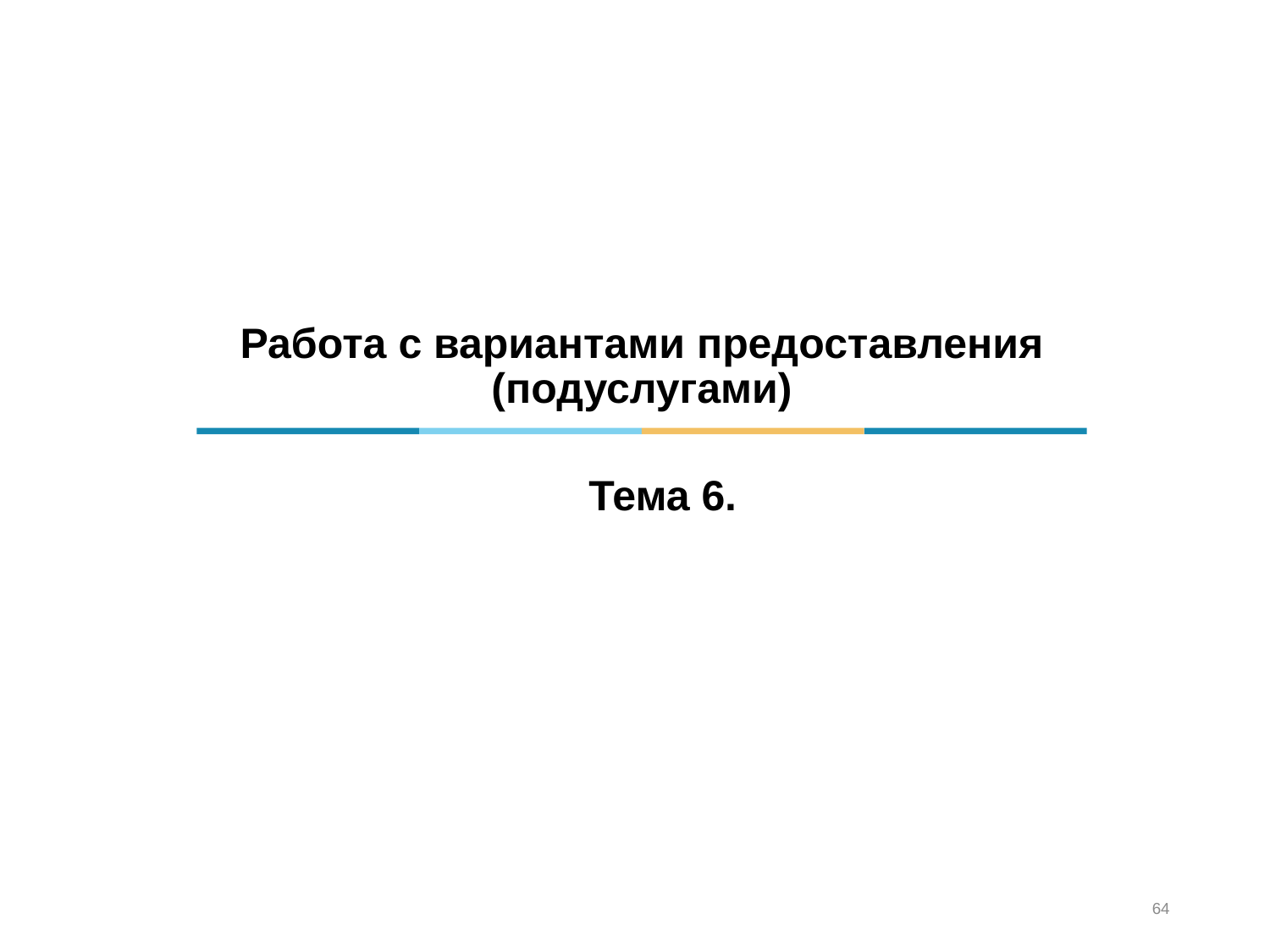

Работа с вариантами предоставления (подуслугами)
Тема 6.

64